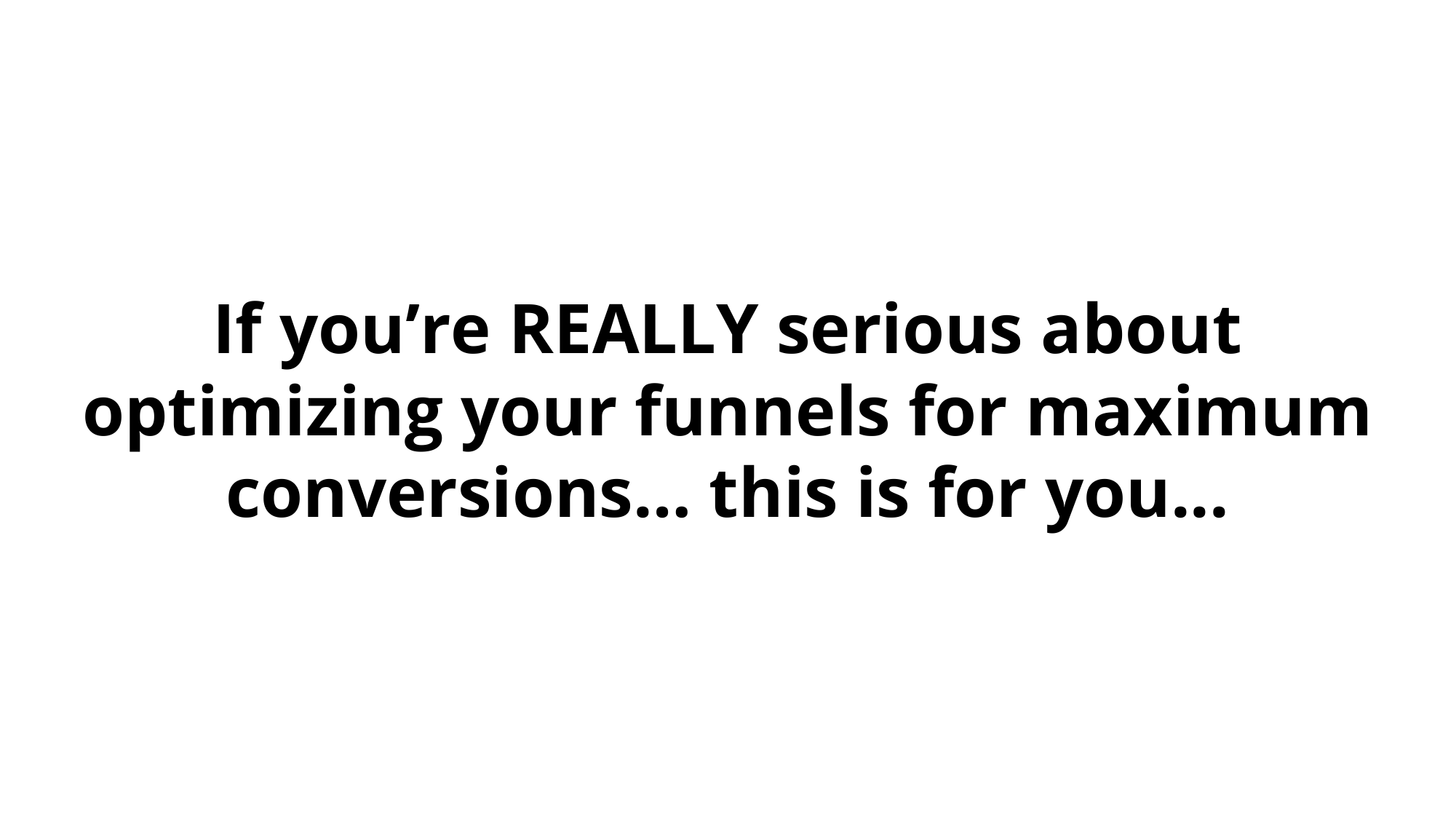

If you’re REALLY serious about optimizing your funnels for maximum conversions… this is for you...